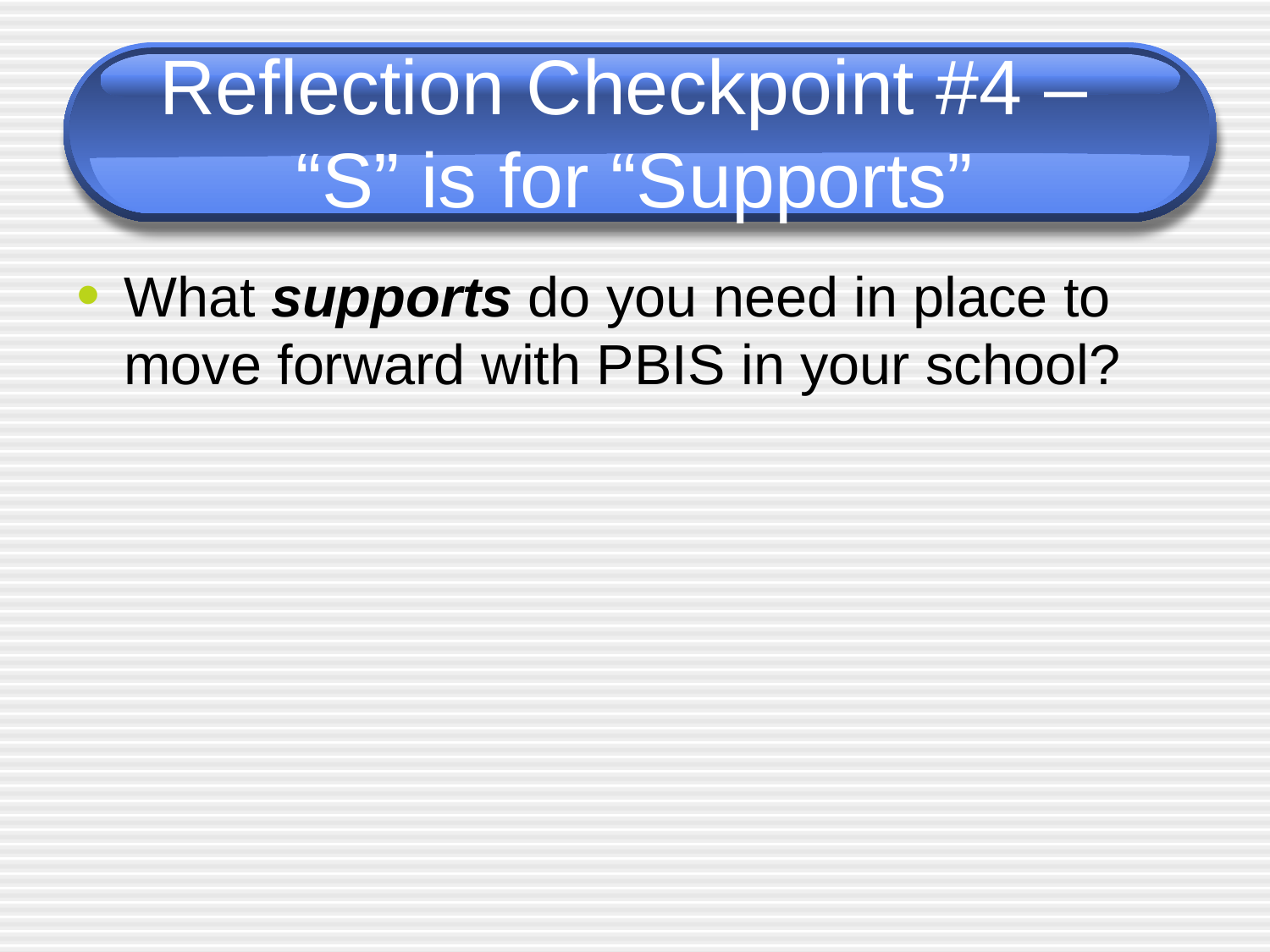

# Reflection Checkpoint #4 – “S” is for “Supports”
What supports do you need in place to move forward with PBIS in your school?